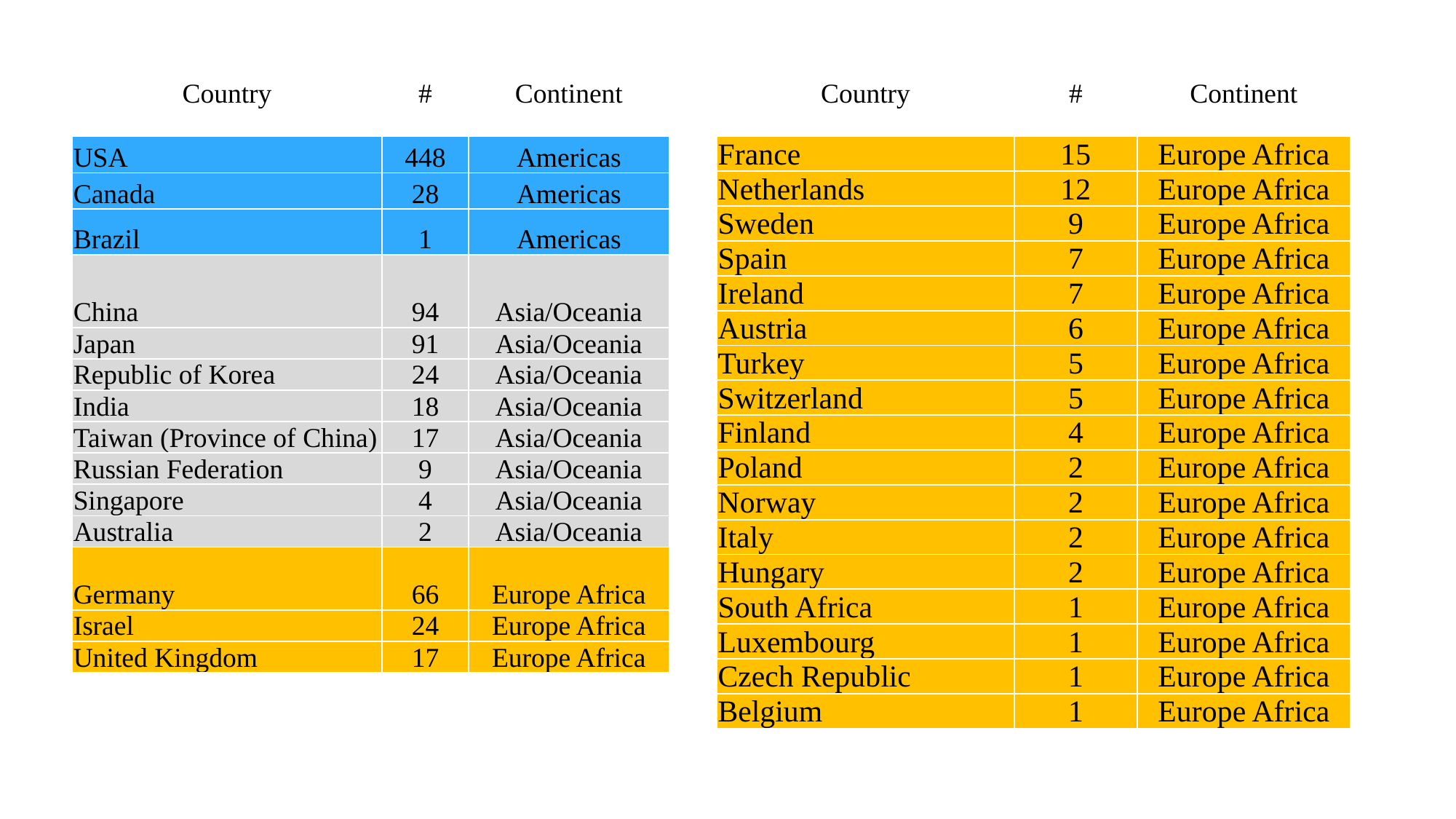

| Country | # | Continent |
| --- | --- | --- |
| USA | 448 | Americas |
| Canada | 28 | Americas |
| Brazil | 1 | Americas |
| China | 94 | Asia/Oceania |
| Japan | 91 | Asia/Oceania |
| Republic of Korea | 24 | Asia/Oceania |
| India | 18 | Asia/Oceania |
| Taiwan (Province of China) | 17 | Asia/Oceania |
| Russian Federation | 9 | Asia/Oceania |
| Singapore | 4 | Asia/Oceania |
| Australia | 2 | Asia/Oceania |
| Germany | 66 | Europe Africa |
| Israel | 24 | Europe Africa |
| United Kingdom | 17 | Europe Africa |
| Country | # | Continent |
| --- | --- | --- |
| France | 15 | Europe Africa |
| Netherlands | 12 | Europe Africa |
| Sweden | 9 | Europe Africa |
| Spain | 7 | Europe Africa |
| Ireland | 7 | Europe Africa |
| Austria | 6 | Europe Africa |
| Turkey | 5 | Europe Africa |
| Switzerland | 5 | Europe Africa |
| Finland | 4 | Europe Africa |
| Poland | 2 | Europe Africa |
| Norway | 2 | Europe Africa |
| Italy | 2 | Europe Africa |
| Hungary | 2 | Europe Africa |
| South Africa | 1 | Europe Africa |
| Luxembourg | 1 | Europe Africa |
| Czech Republic | 1 | Europe Africa |
| Belgium | 1 | Europe Africa |